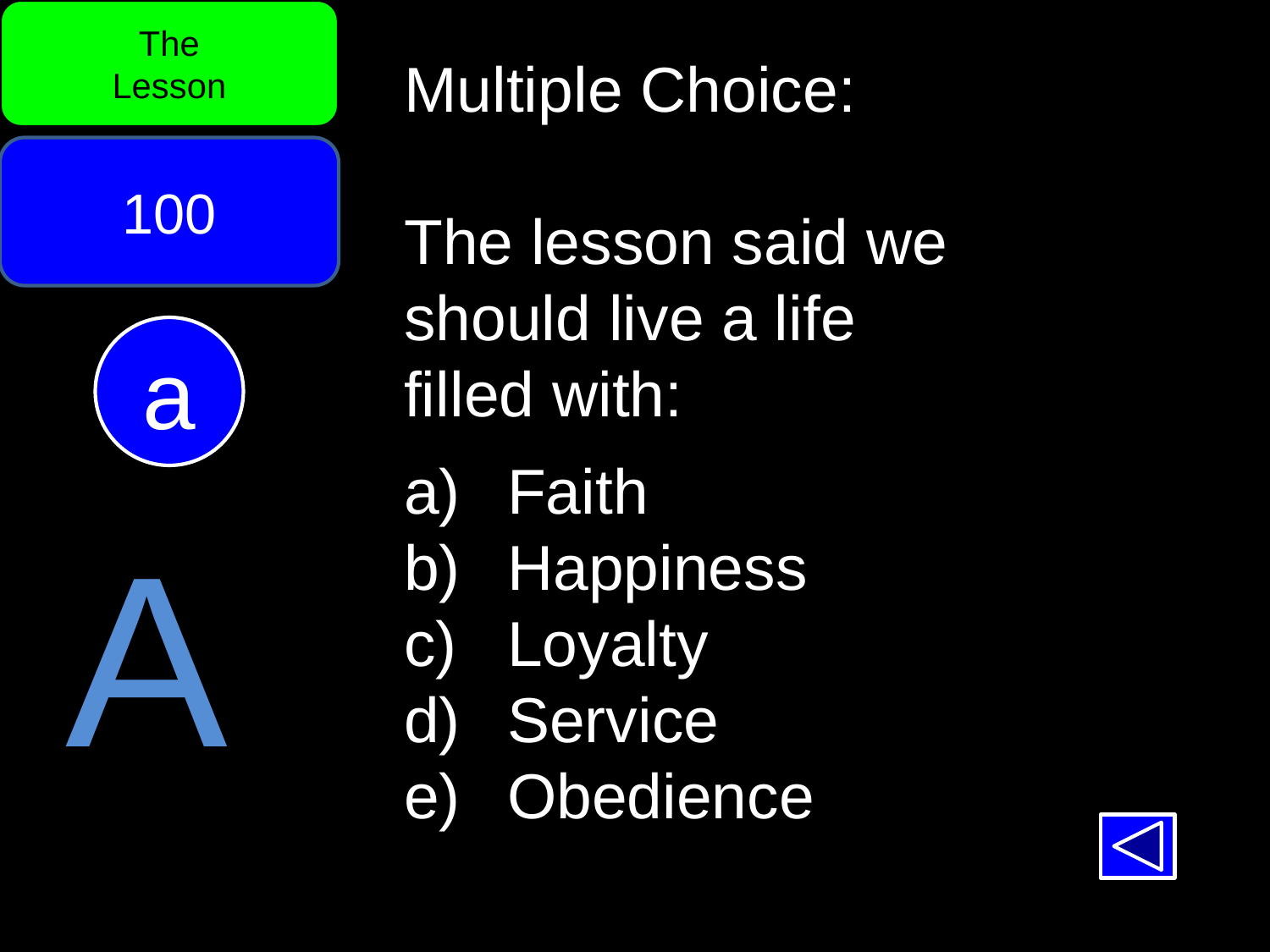

The
Lesson
Multiple Choice:

The lesson said we
should live a life
filled with:

Faith
Happiness
Loyalty
Service
Obedience
100
a
A